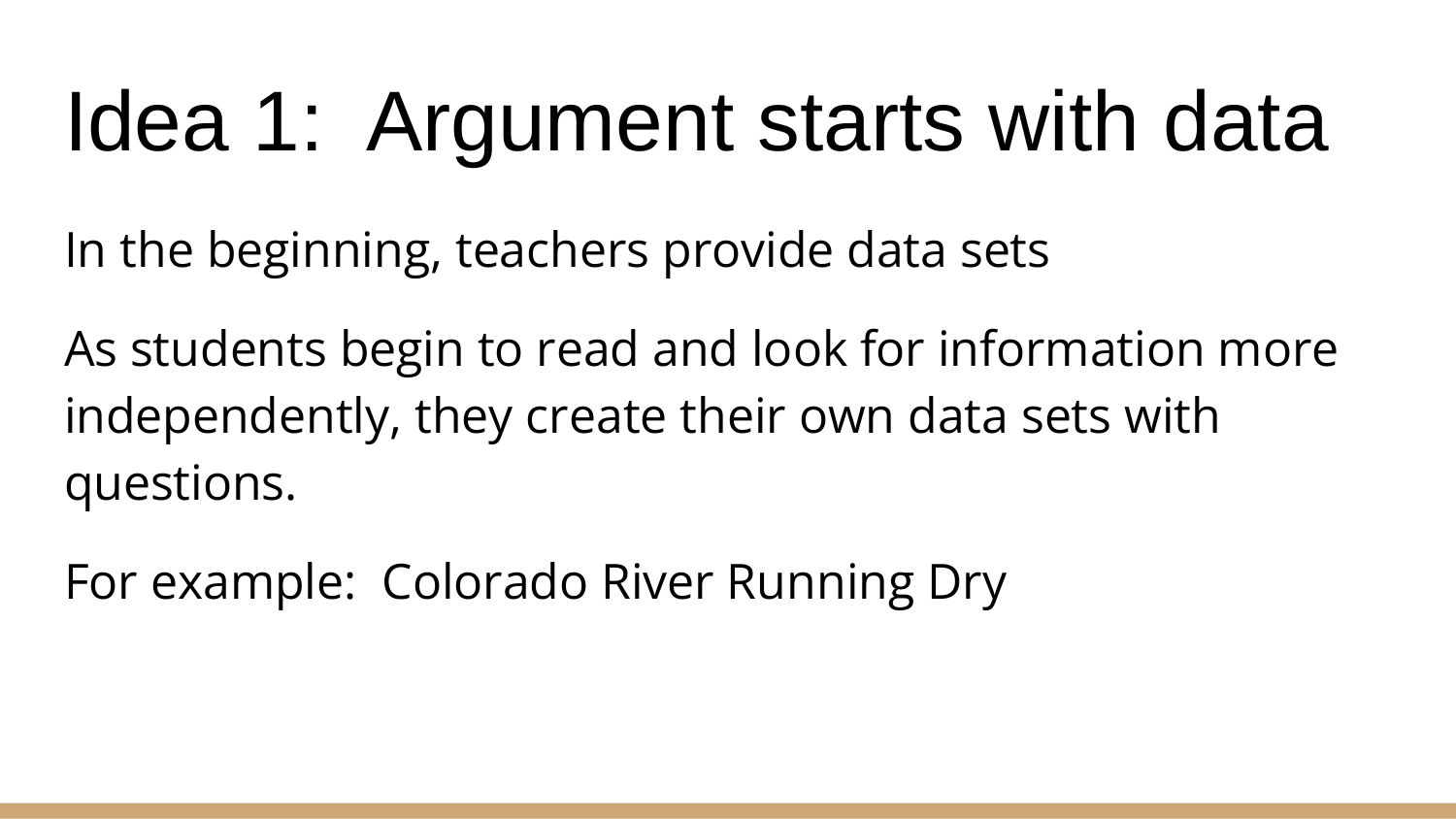

# Idea 1:  Argument starts with data
In the beginning, teachers provide data sets
As students begin to read and look for information more independently, they create their own data sets with questions.
For example:  Colorado River Running Dry